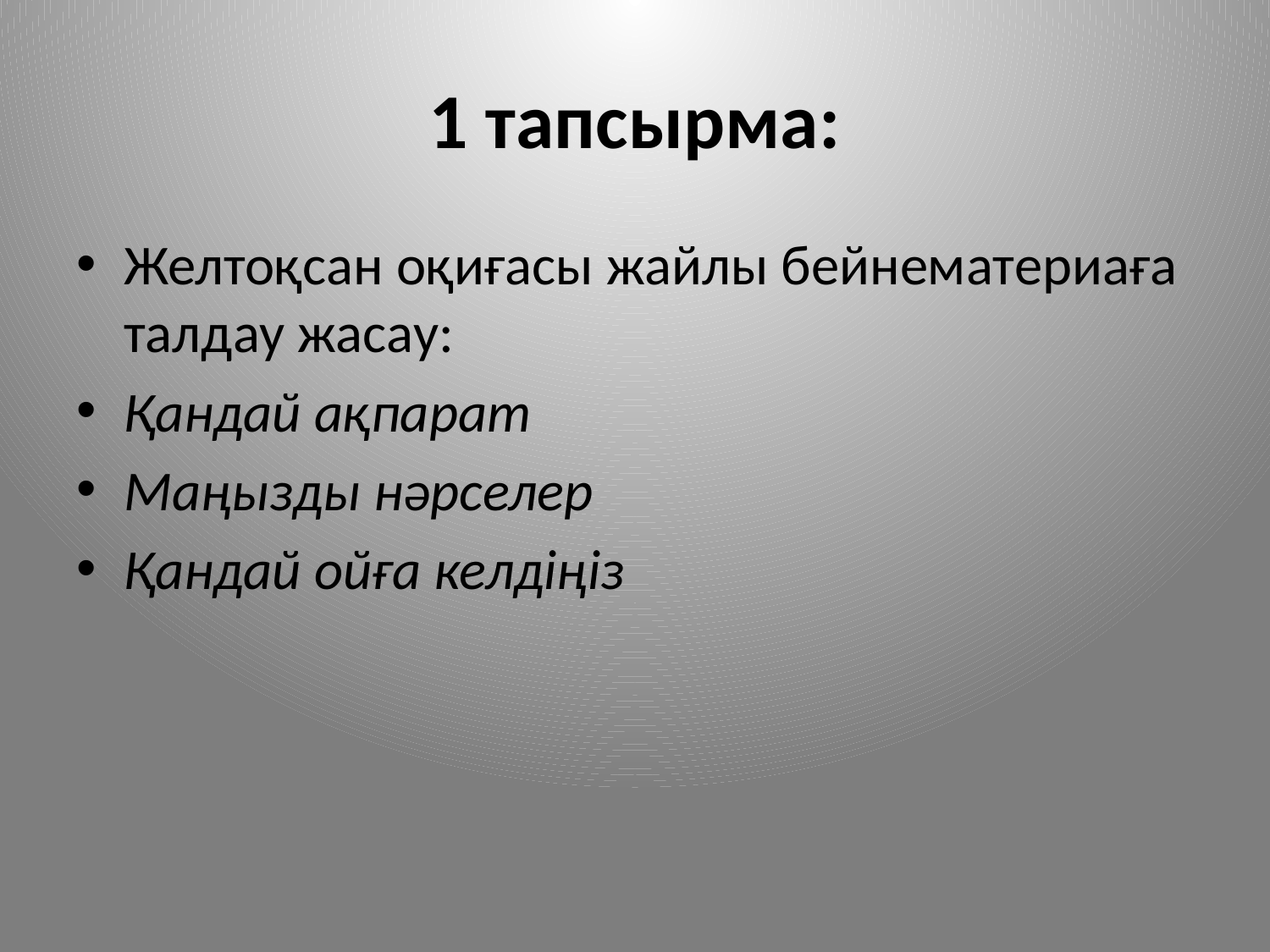

# 1 тапсырма:
Желтоқсан оқиғасы жайлы бейнематериаға талдау жасау:
Қандай ақпарат
Маңызды нәрселер
Қандай ойға келдіңіз